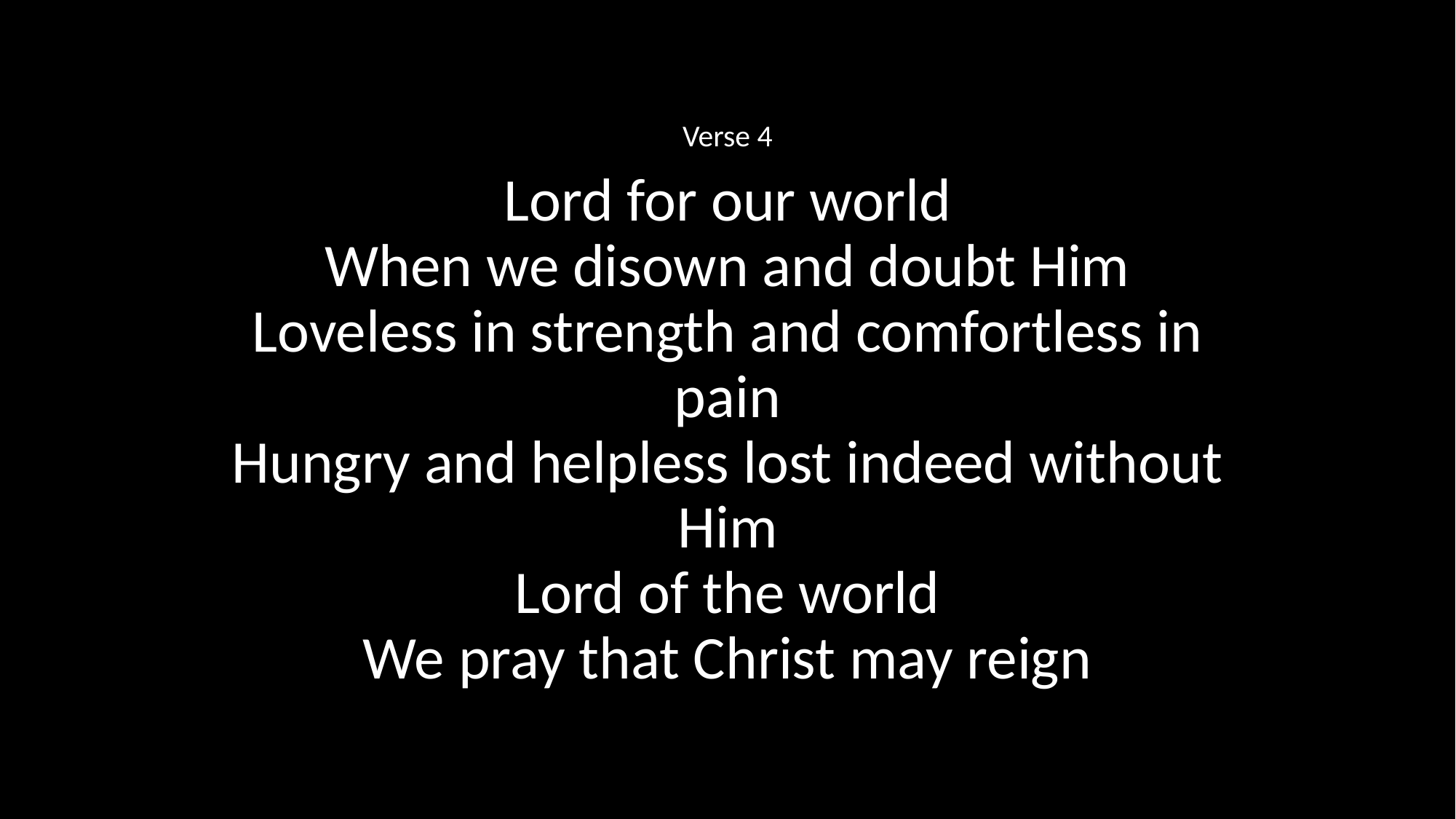

Verse 4
Lord for our world
When we disown and doubt Him
Loveless in strength and comfortless in pain
Hungry and helpless lost indeed without Him
Lord of the world
We pray that Christ may reign